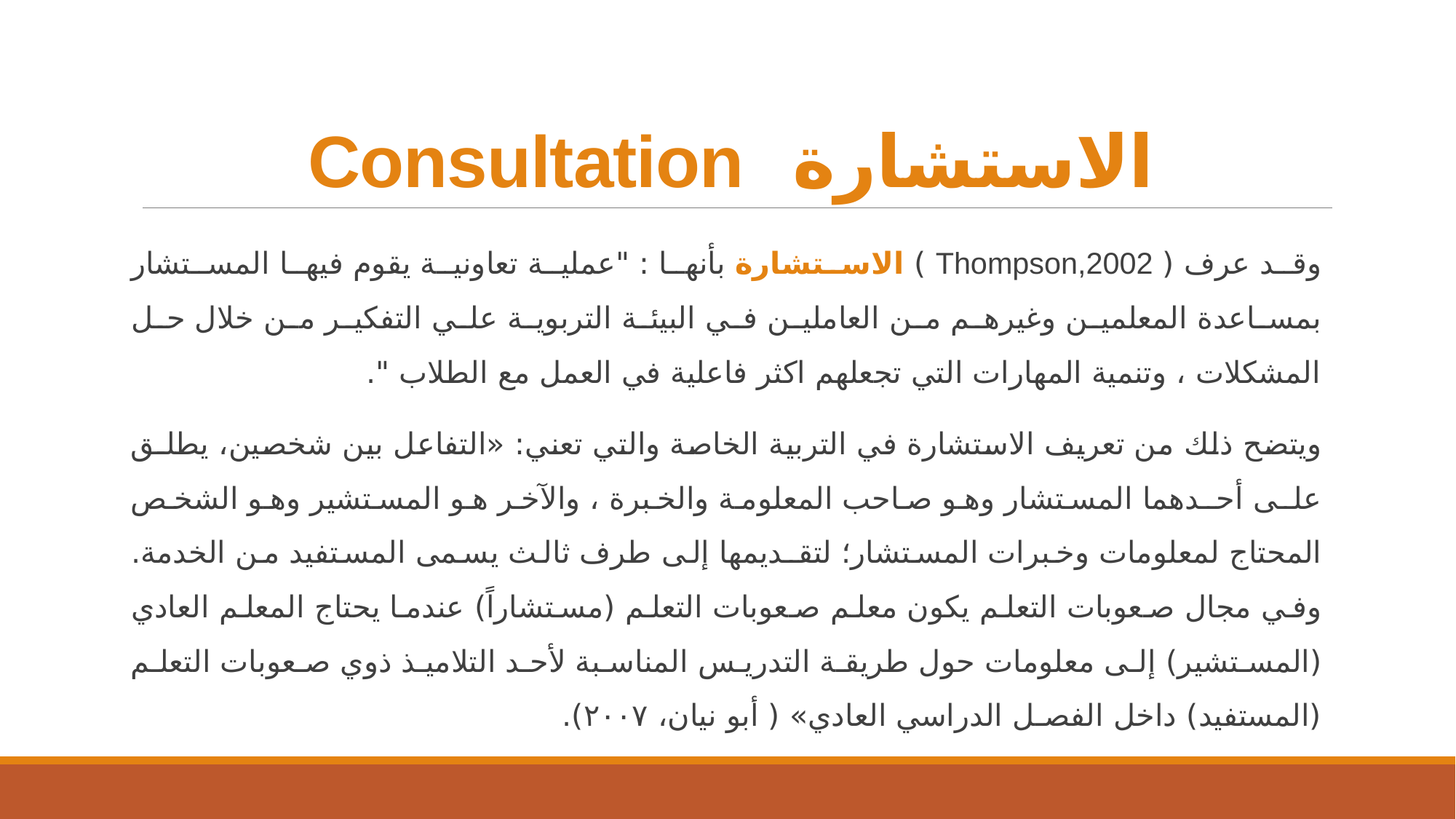

# الاستشارة  Consultation
وقد عرف ( Thompson,2002 ) الاستشارة بأنها : "عملية تعاونية يقوم فيها المستشار بمساعدة المعلمين وغيرهم من العاملين في البيئة التربوية علي التفكير من خلال حل المشكلات ، وتنمية المهارات التي تجعلهم اكثر فاعلية في العمل مع الطلاب ".
ويتضح ذلك من تعريف الاستشارة في التربية الخاصة والتي تعني: «التفاعل بين شخصين، يطلـق علـى أحـدهما المستشار وهو صاحب المعلومة والخبرة ، والآخر هو المستشير وهو الشخص المحتاج لمعلومات وخبرات المستشار؛ لتقـديمها إلى طرف ثالث يسمى المستفيد من الخدمة. وفي مجال صعوبات التعلم يكون معلم صعوبات التعلم (مستشاراً) عندما يحتاج المعلم العادي (المستشير) إلى معلومات حول طريقة التدريس المناسبة لأحد التلاميذ ذوي صعوبات التعلم (المستفيد) داخل الفصـل الدراسي العادي» ( أبو نيان، ٢٠٠٧).